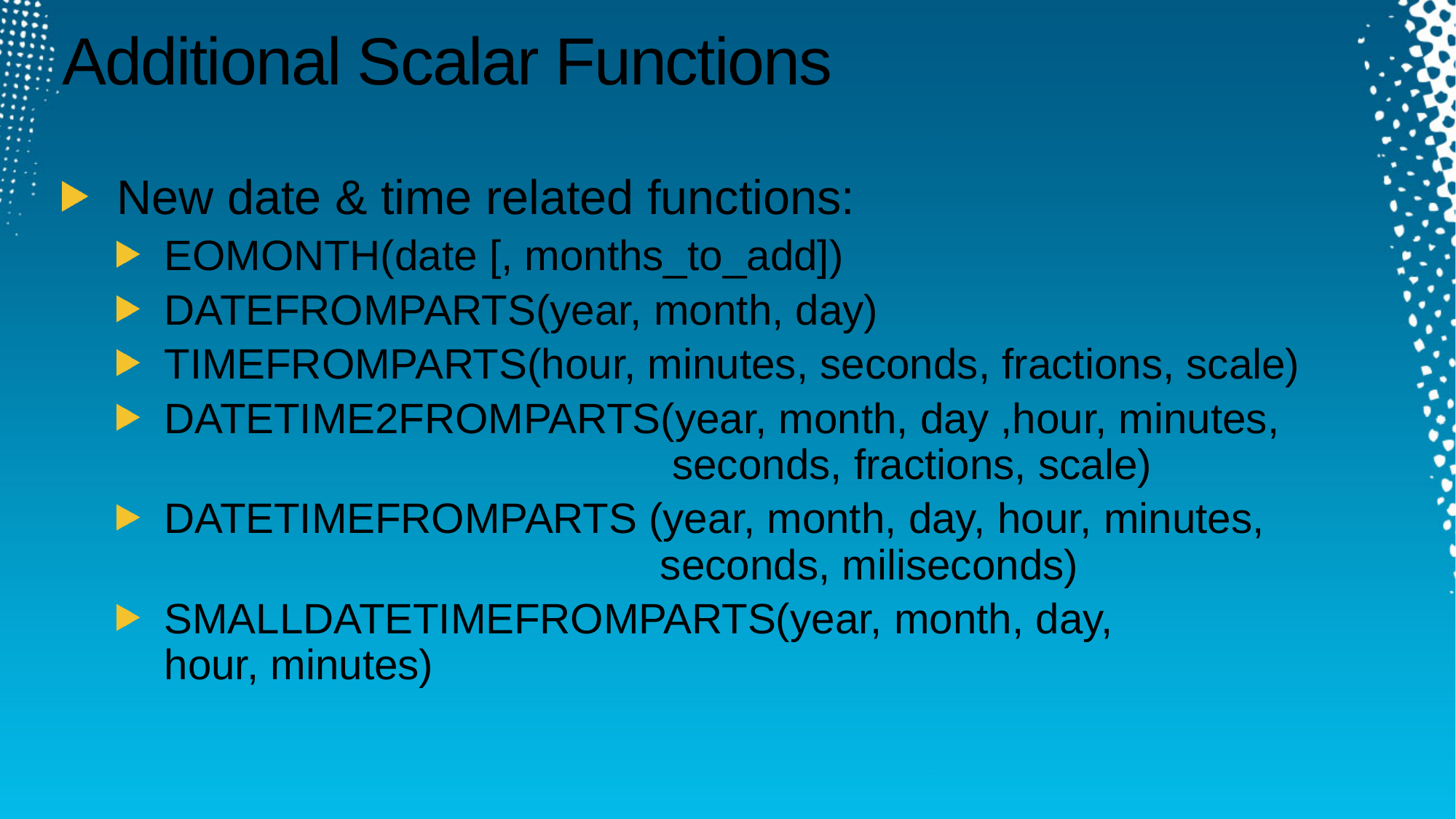

# Additional Scalar Functions
New date & time related functions:
EOMONTH(date [, months_to_add])
DATEFROMPARTS(year, month, day)
TIMEFROMPARTS(hour, minutes, seconds, fractions, scale)
DATETIME2FROMPARTS(year, month, day ,hour, minutes,
                                           seconds, fractions, scale)
DATETIMEFROMPARTS (year, month, day, hour, minutes,
                                          seconds, miliseconds)
SMALLDATETIMEFROMPARTS(year, month, day,
hour, minutes)